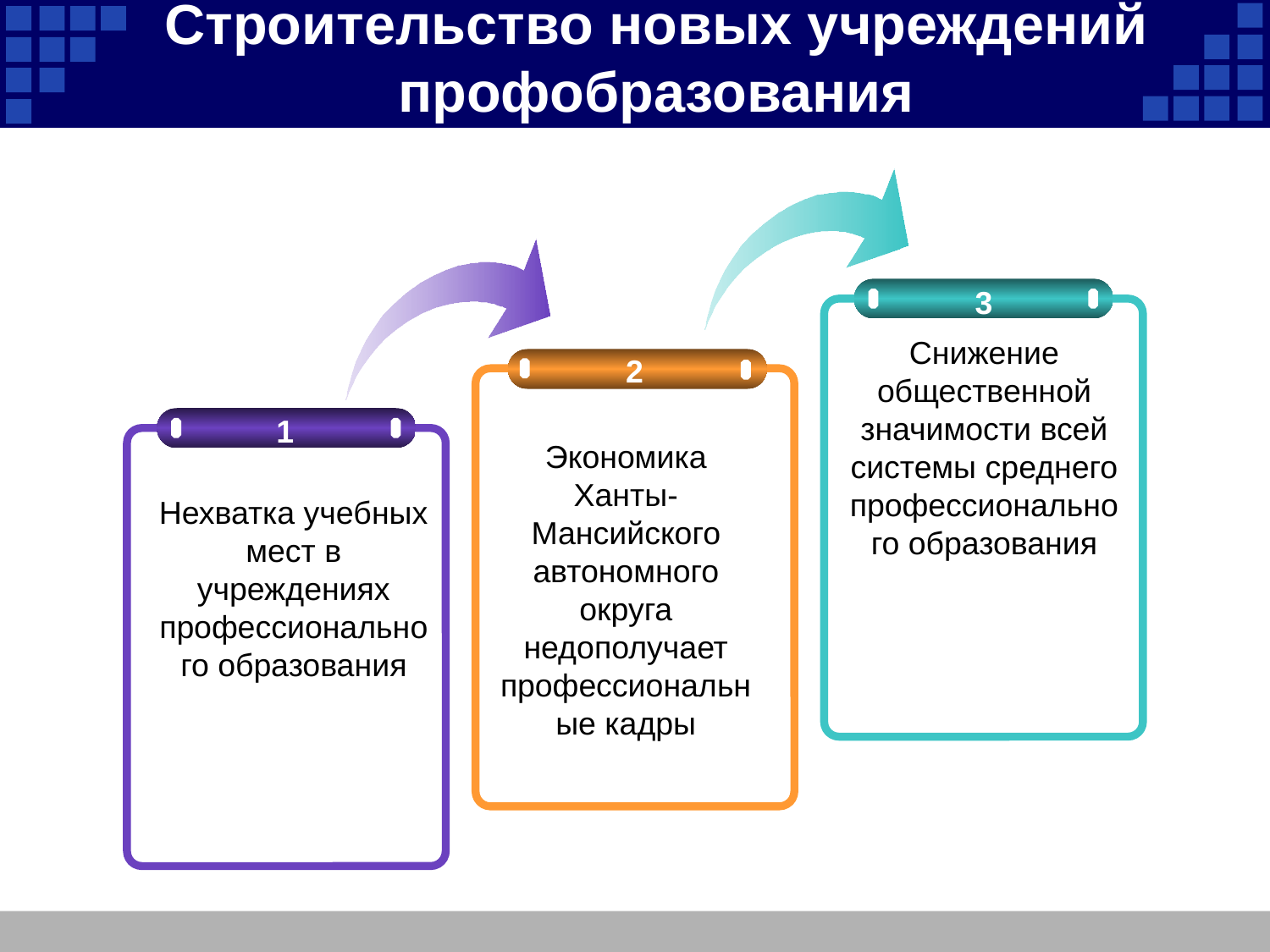

# Строительство новых учреждений профобразования

3

Снижение общественной значимости всей системы среднего профессионального образования
2

1

Экономика Ханты-Мансийского автономного округа недополучает профессиональные кадры
Нехватка учебных мест в учреждениях профессионального образования